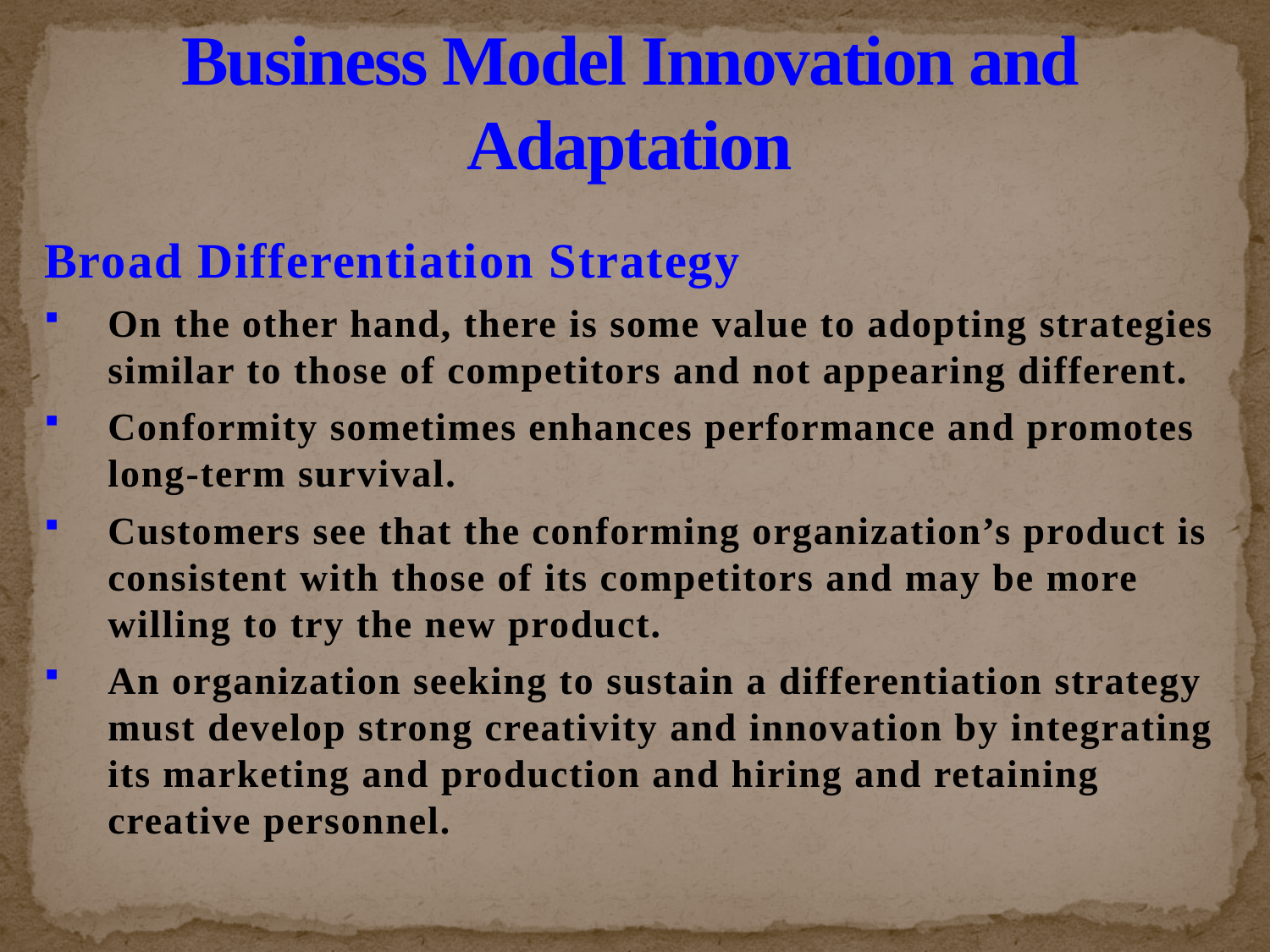

# Business Model Innovation and Adaptation
Broad Differentiation Strategy
On the other hand, there is some value to adopting strategies similar to those of competitors and not appearing different.
Conformity sometimes enhances performance and promotes long-term survival.
Customers see that the conforming organization’s product is consistent with those of its competitors and may be more willing to try the new product.
An organization seeking to sustain a differentiation strategy must develop strong creativity and innovation by integrating its marketing and production and hiring and retaining creative personnel.